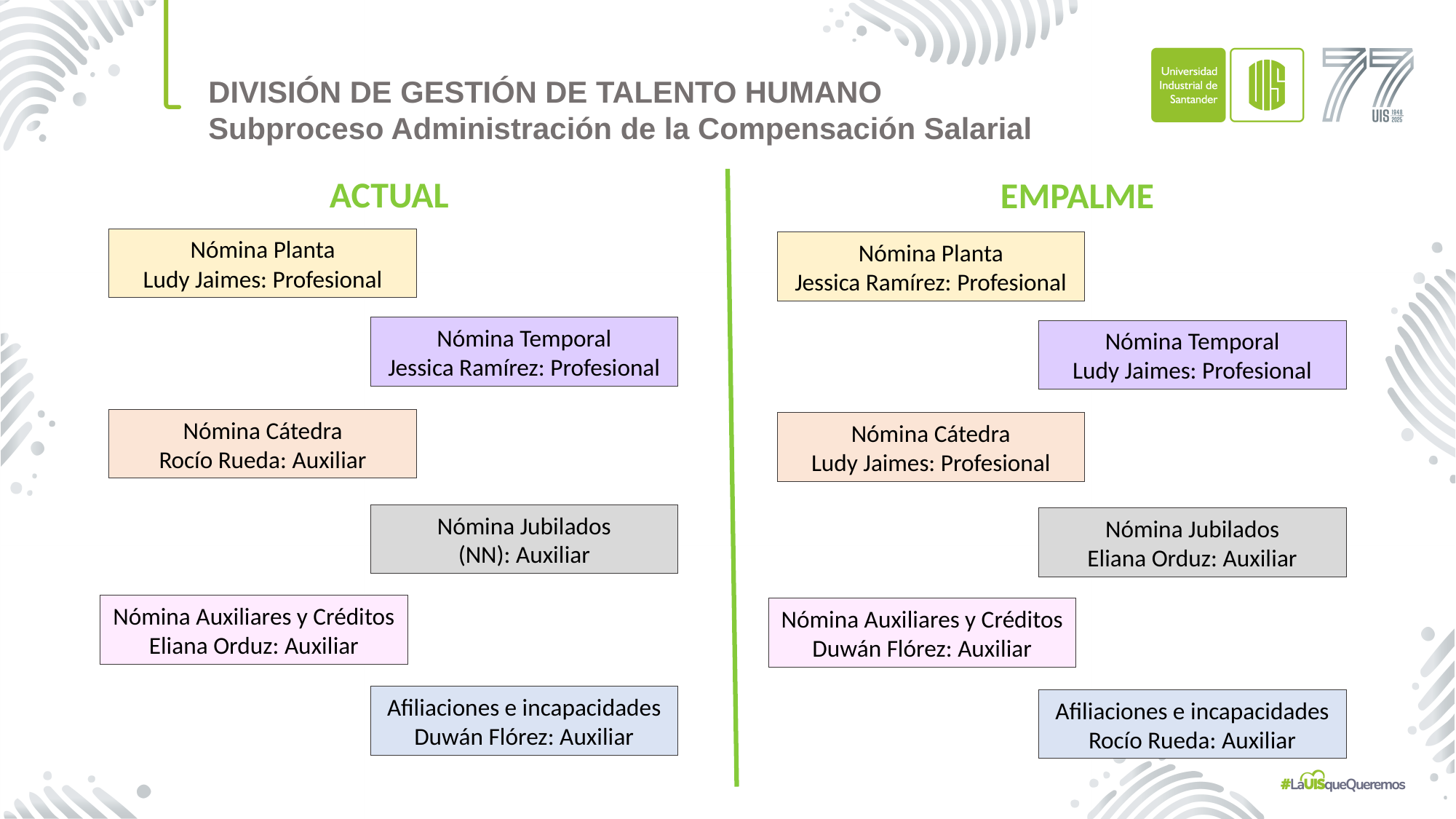

DIVISIÓN DE GESTIÓN DE TALENTO HUMANO
Subproceso Administración de la Compensación Salarial
ACTUAL
EMPALME
Nómina Planta
Ludy Jaimes: Profesional
Nómina Planta
Jessica Ramírez: Profesional
Nómina Temporal
Jessica Ramírez: Profesional
Nómina Temporal
Ludy Jaimes: Profesional
Nómina Cátedra
Rocío Rueda: Auxiliar
Nómina Cátedra
Ludy Jaimes: Profesional
Nómina Jubilados
(NN): Auxiliar
Nómina Jubilados
Eliana Orduz: Auxiliar
Nómina Auxiliares y Créditos
Eliana Orduz: Auxiliar
Nómina Auxiliares y Créditos
Duwán Flórez: Auxiliar
Afiliaciones e incapacidades
Duwán Flórez: Auxiliar
Afiliaciones e incapacidades
Rocío Rueda: Auxiliar